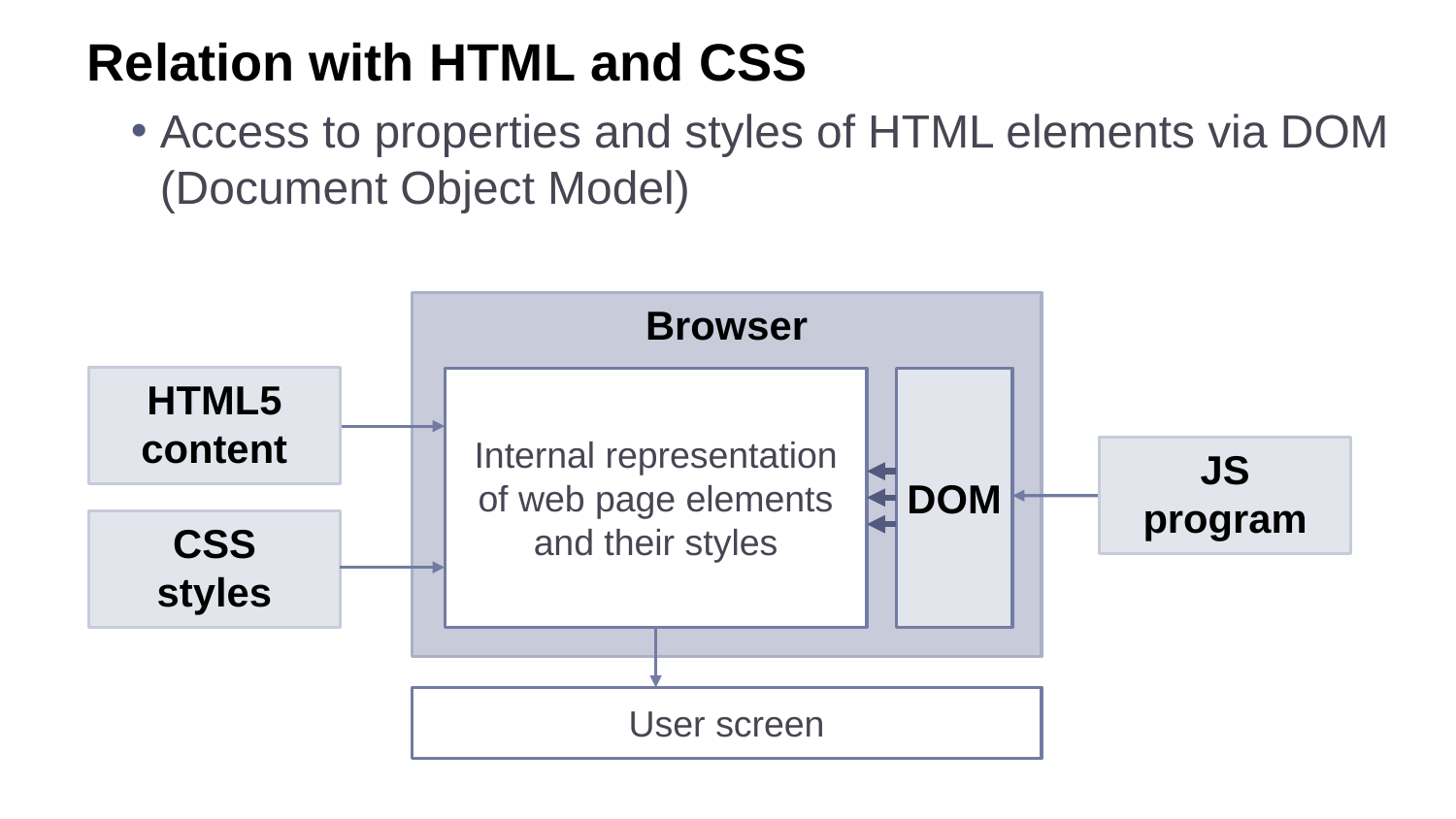

Relation with HTML and CSS
Access to properties and styles of HTML elements via DOM (Document Object Model)
Browser
HTML5
content
Internal representation of web page elements and their styles
DOM
JS
program
CSS
styles
User screen